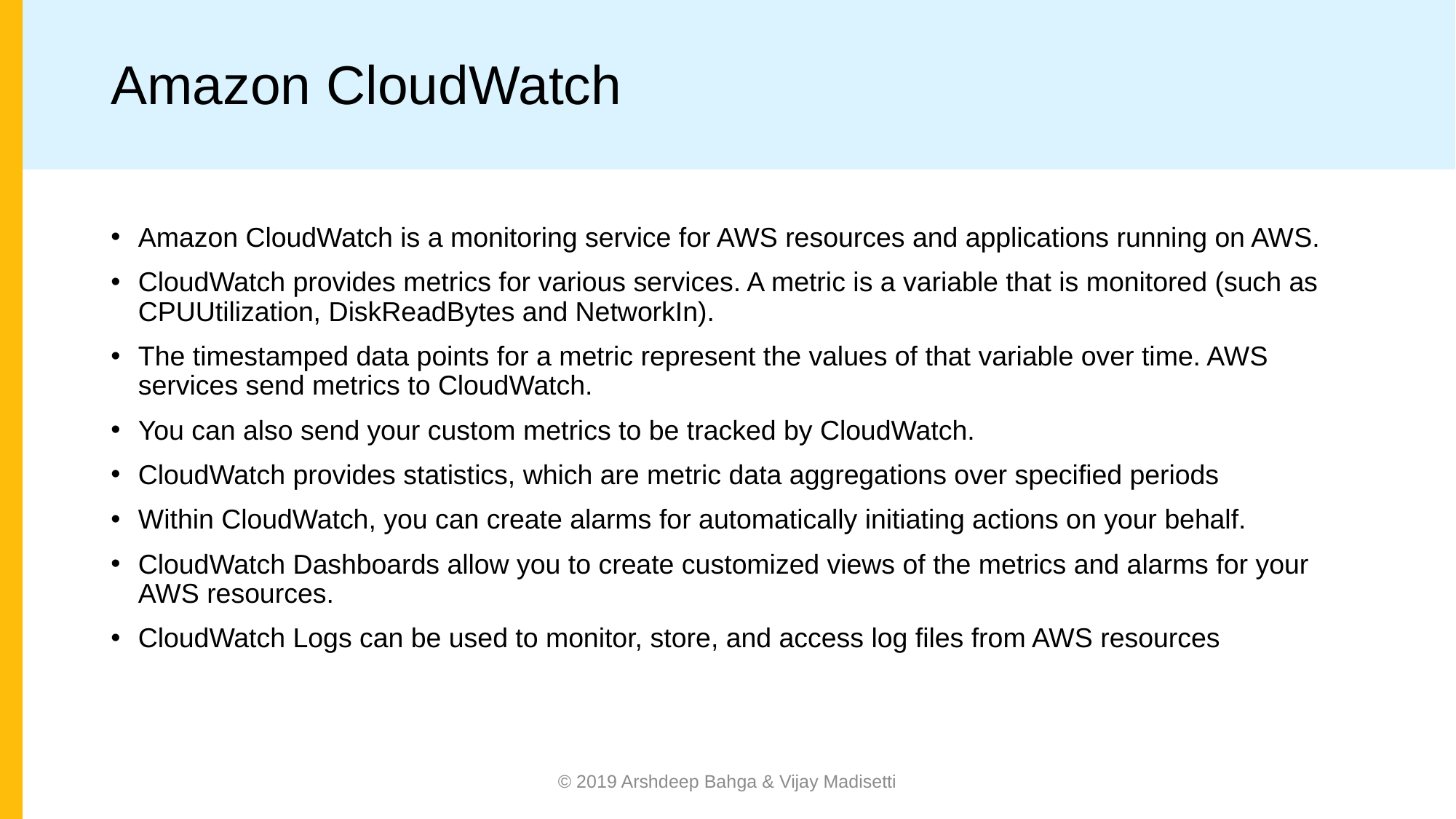

# Amazon CloudWatch
Amazon CloudWatch is a monitoring service for AWS resources and applications running on AWS.
CloudWatch provides metrics for various services. A metric is a variable that is monitored (such as CPUUtilization, DiskReadBytes and NetworkIn).
The timestamped data points for a metric represent the values of that variable over time. AWS services send metrics to CloudWatch.
You can also send your custom metrics to be tracked by CloudWatch.
CloudWatch provides statistics, which are metric data aggregations over specified periods
Within CloudWatch, you can create alarms for automatically initiating actions on your behalf.
CloudWatch Dashboards allow you to create customized views of the metrics and alarms for your AWS resources.
CloudWatch Logs can be used to monitor, store, and access log files from AWS resources
© 2019 Arshdeep Bahga & Vijay Madisetti